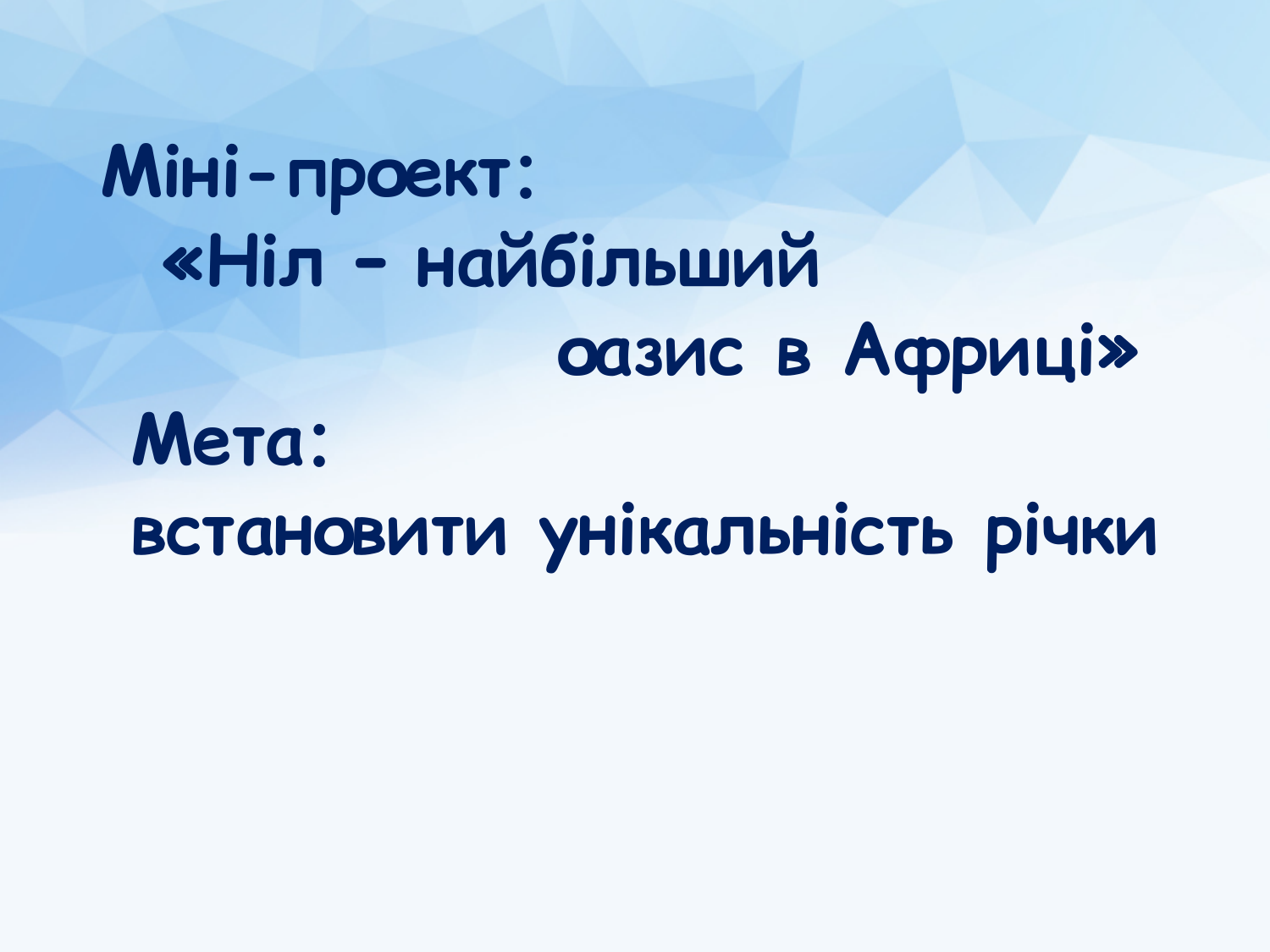

Міні-проект:
  «Ніл – найбільший
               оазис в Африці»
 Мета:
 встановити унікальність річки